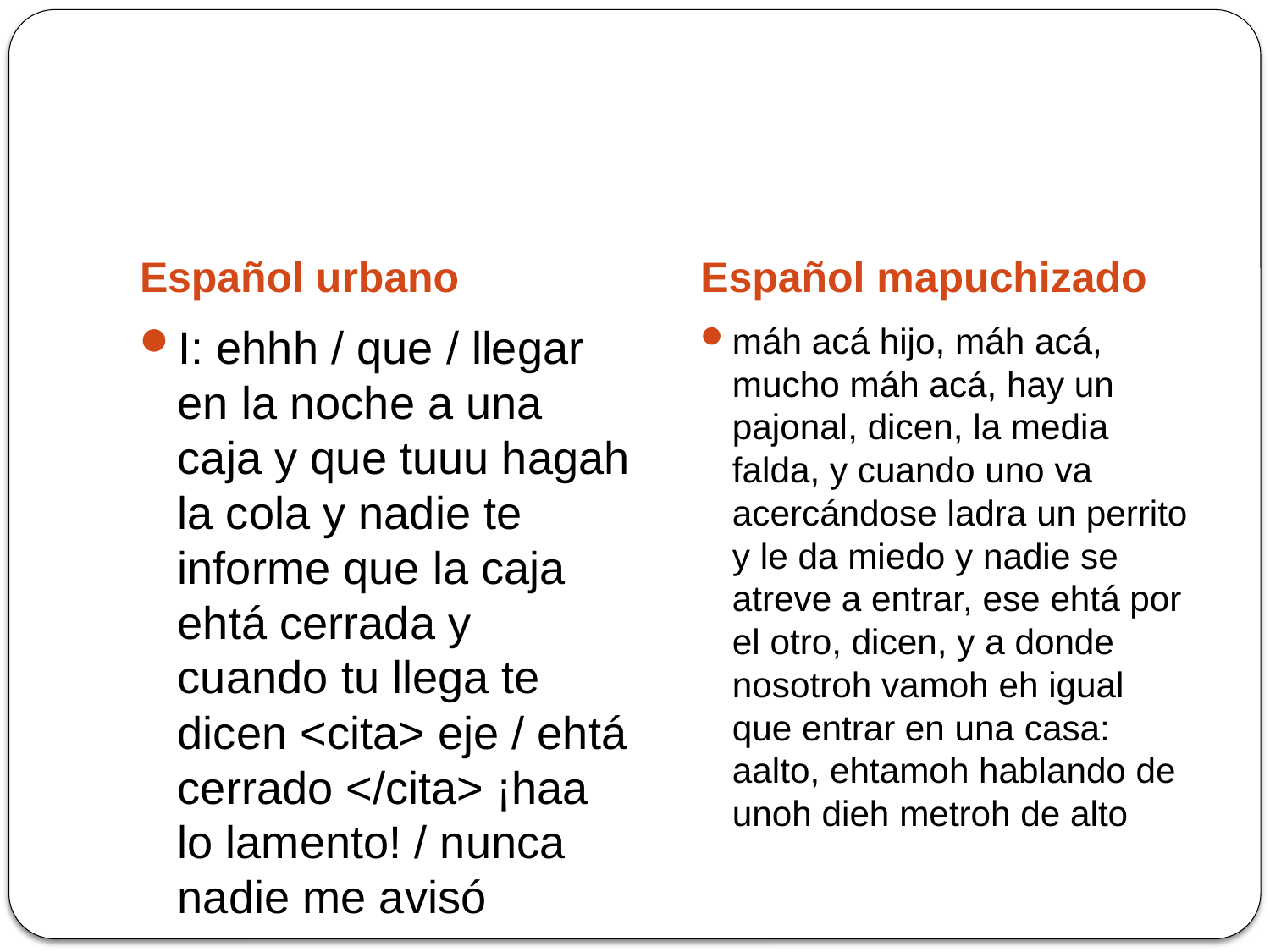

#
Español urbano
Español mapuchizado
I: ehhh / que / llegar en la noche a una caja y que tuuu hagah la cola y nadie te informe que la caja ehtá cerrada y cuando tu llega te dicen <cita> eje / ehtá cerrado </cita> ¡haa lo lamento! / nunca nadie me avisó

máh acá hijo, máh acá, mucho máh acá, hay un pajonal, dicen, la media falda, y cuando uno va acercándose ladra un perrito y le da miedo y nadie se atreve a entrar, ese ehtá por el otro, dicen, y a donde nosotroh vamoh eh igual que entrar en una casa: aalto, ehtamoh hablando de unoh dieh metroh de alto